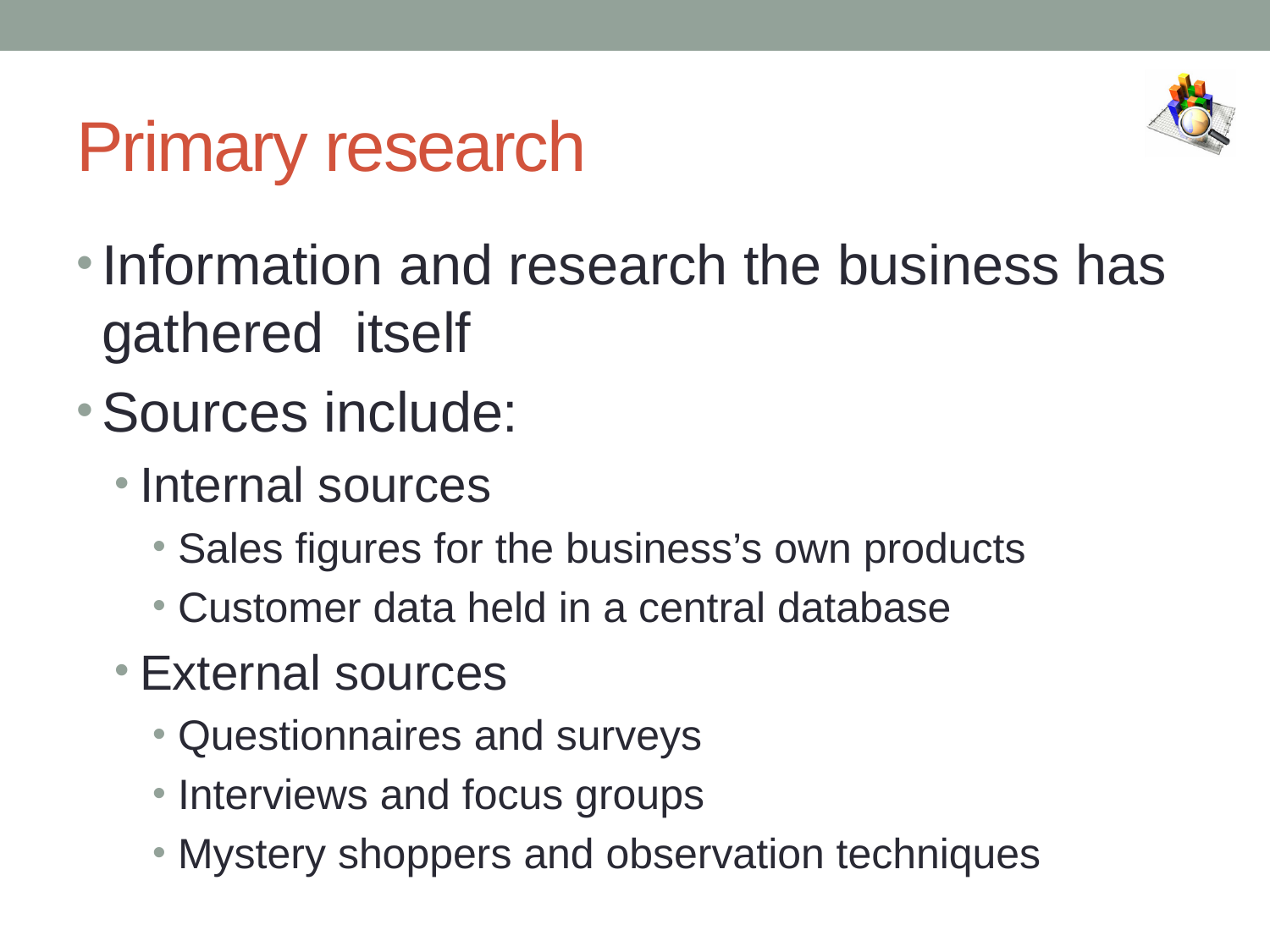

# Primary research
Information and research the business has gathered  itself
Sources include:
Internal sources
Sales figures for the business’s own products
Customer data held in a central database
External sources
Questionnaires and surveys
Interviews and focus groups
Mystery shoppers and observation techniques